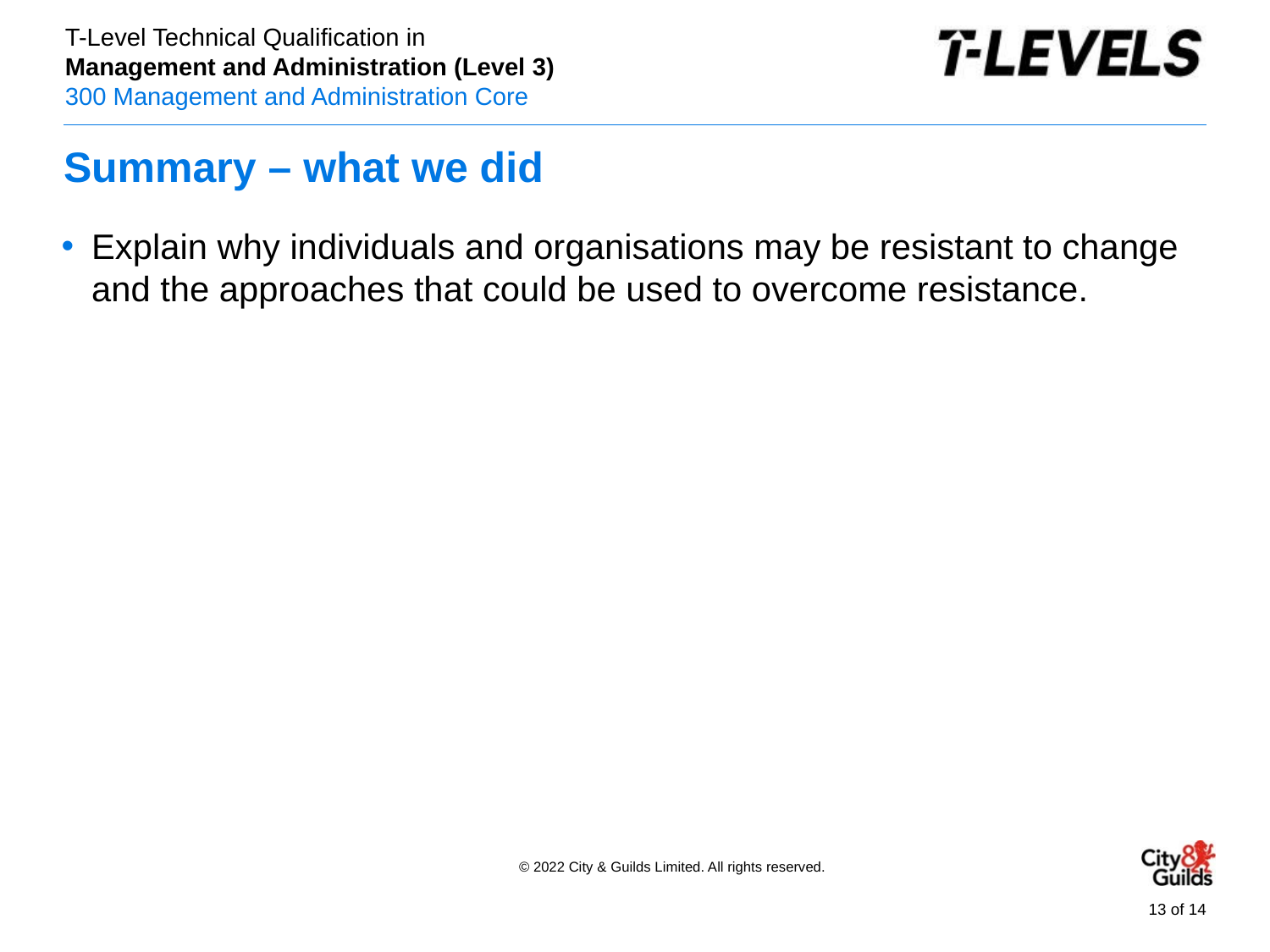

# Summary – what we did
Explain why individuals and organisations may be resistant to change and the approaches that could be used to overcome resistance.